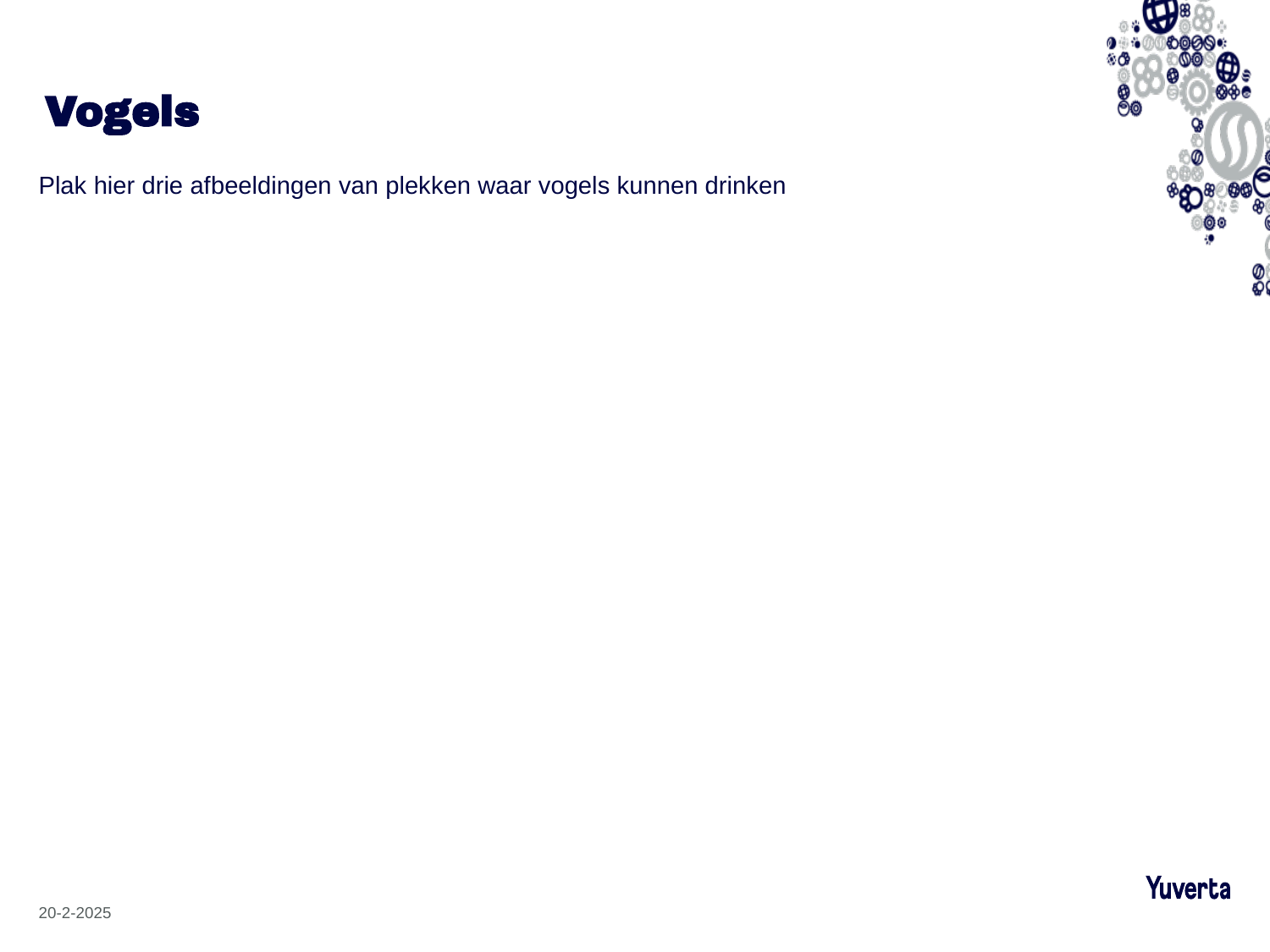

# Vogels
Plak hier drie afbeeldingen van plekken waar vogels kunnen drinken

20-2-2025